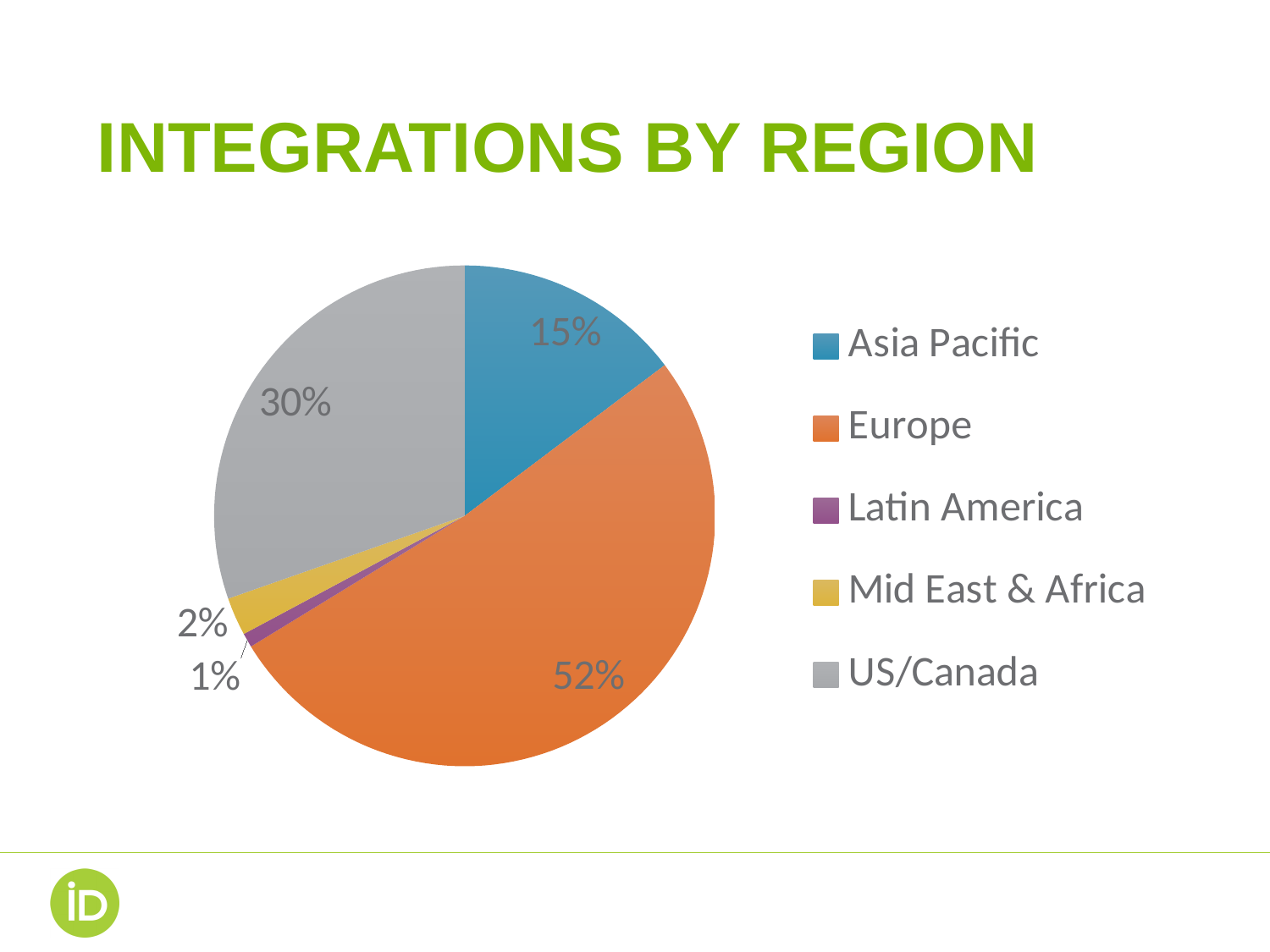

# Integrations by region

### Chart

| Category |  |
|---|---|
| Asia Pacific | 48.0 |
| Europe | 168.0 |
| Latin America | 3.0 |
| Mid East & Africa | 8.0 |
| US/Canada | 99.0 |